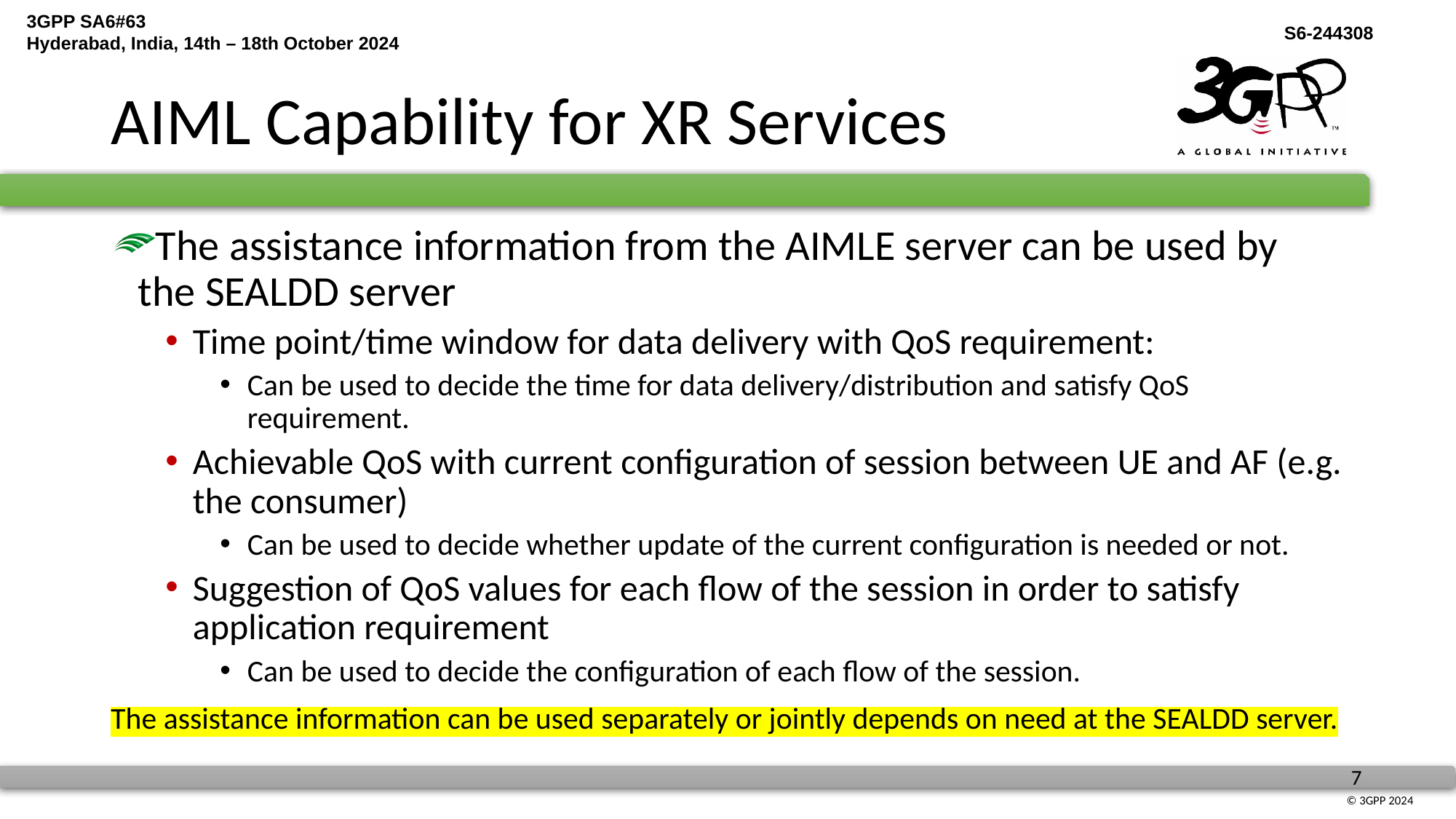

# AIML Capability for XR Services
The assistance information from the AIMLE server can be used by the SEALDD server
Time point/time window for data delivery with QoS requirement:
Can be used to decide the time for data delivery/distribution and satisfy QoS requirement.
Achievable QoS with current configuration of session between UE and AF (e.g. the consumer)
Can be used to decide whether update of the current configuration is needed or not.
Suggestion of QoS values for each flow of the session in order to satisfy application requirement
Can be used to decide the configuration of each flow of the session.
The assistance information can be used separately or jointly depends on need at the SEALDD server.